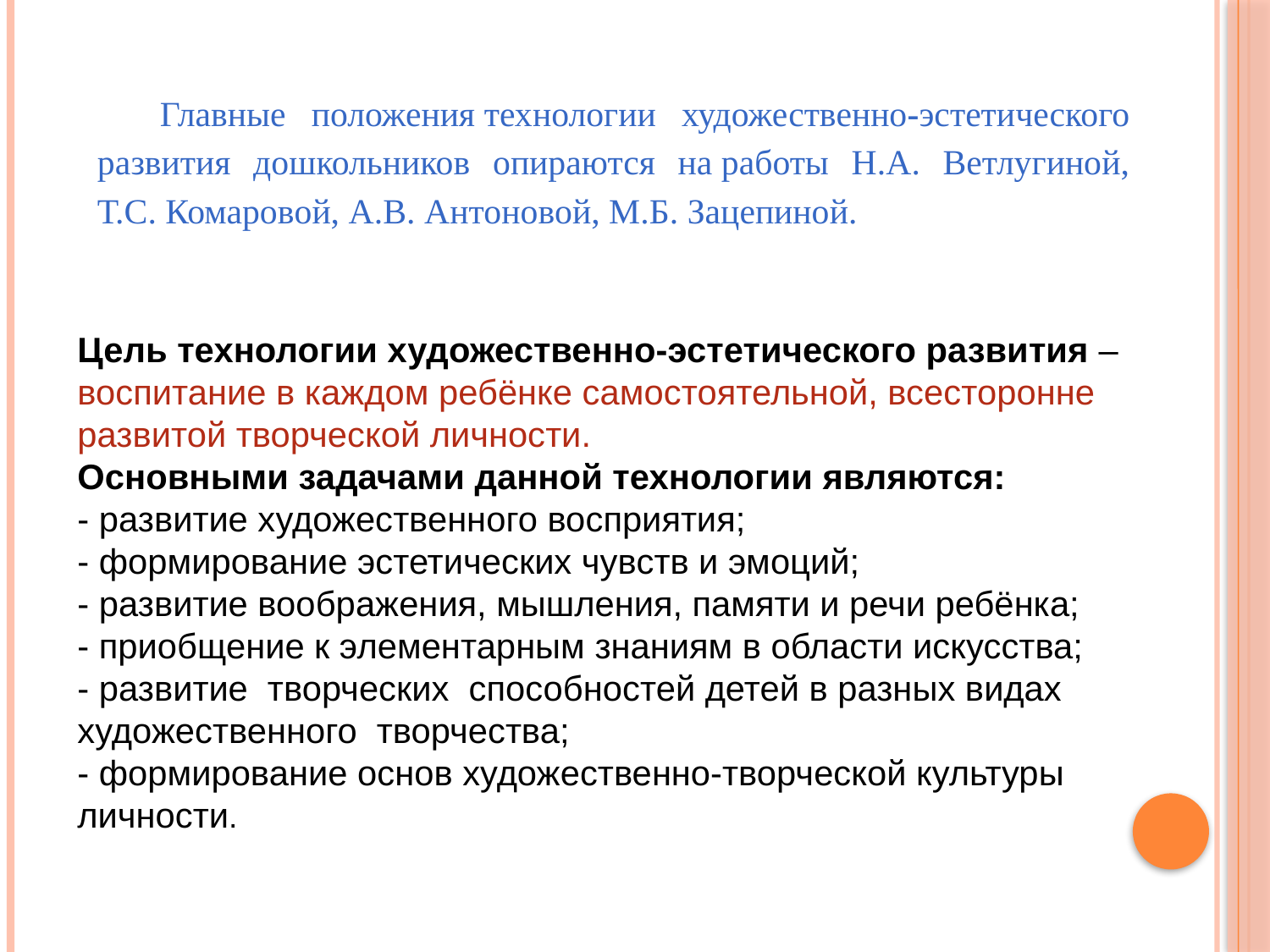

Главные положения технологии художественно-эстетического развития дошкольников опираются на работы Н.А. Ветлугиной, Т.С. Комаровой, А.В. Антоновой, М.Б. Зацепиной.

Цель технологии художественно-эстетического развития – воспитание в каждом ребёнке самостоятельной, всесторонне развитой творческой личности.
Основными задачами данной технологии являются:
- развитие художественного восприятия;
- формирование эстетических чувств и эмоций;
- развитие воображения, мышления, памяти и речи ребёнка;
- приобщение к элементарным знаниям в области искусства;
- развитие  творческих  способностей детей в разных видах художественного  творчества;
- формирование основ художественно-творческой культуры личности.